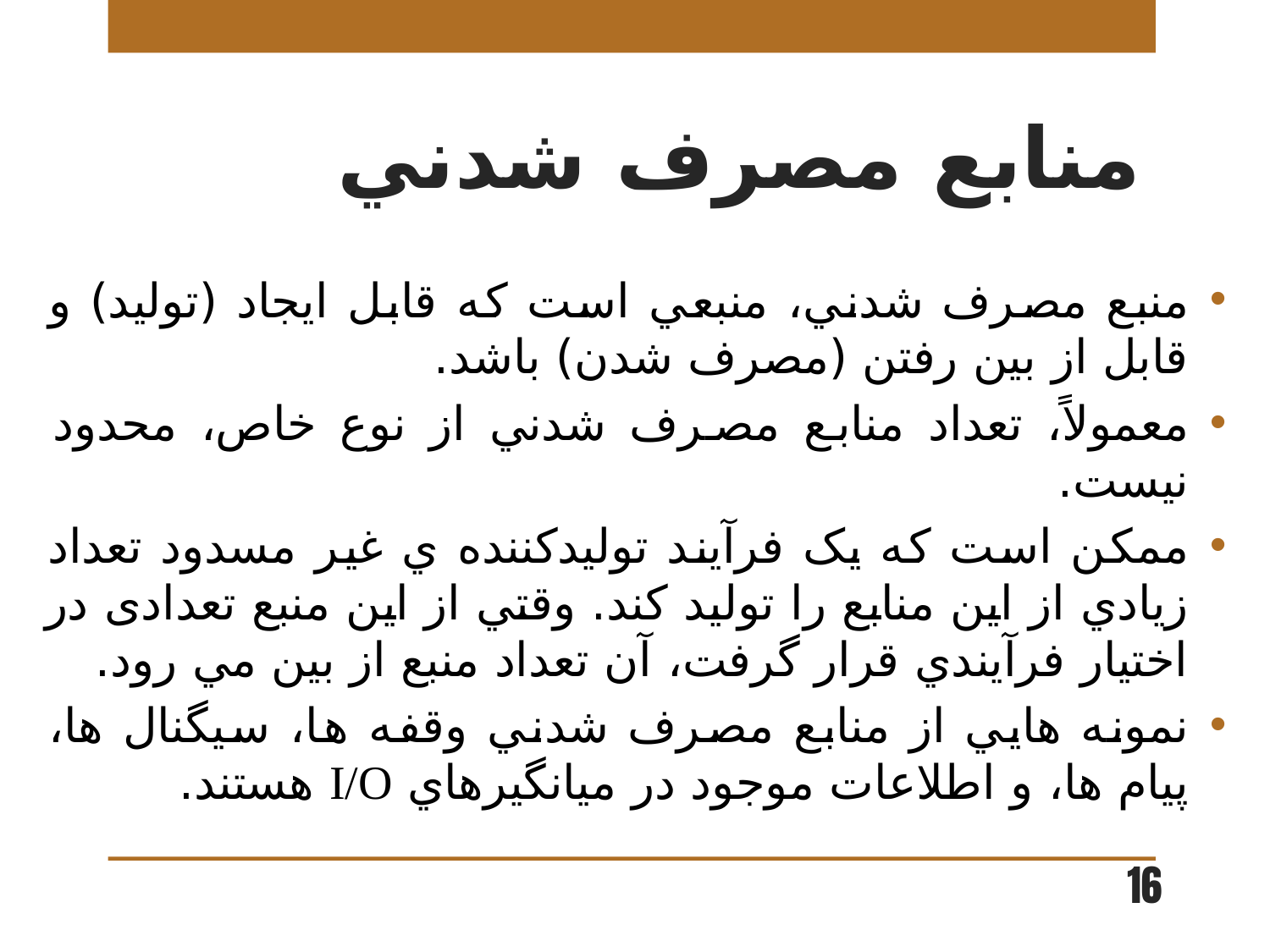

# منابع مصرف شدني
منبع مصرف شدني، منبعي است كه قابل ايجاد (توليد) و قابل از بين رفتن (مصرف شدن) باشد.
معمولاً، تعداد منابع مصرف شدني از نوع خاص، محدود نيست.
ممکن است که یک فرآيند توليدكننده ي غیر مسدود تعداد زيادي از اين منابع را توليد كند. وقتي از این منبع تعدادی در اختيار فرآيندي قرار گرفت، آن تعداد منبع از بين مي رود.
نمونه هايي از منابع مصرف شدني وقفه ها، سيگنال ها، پيام ها، و اطلاعات موجود در ميانگيرهاي I/O هستند.
16